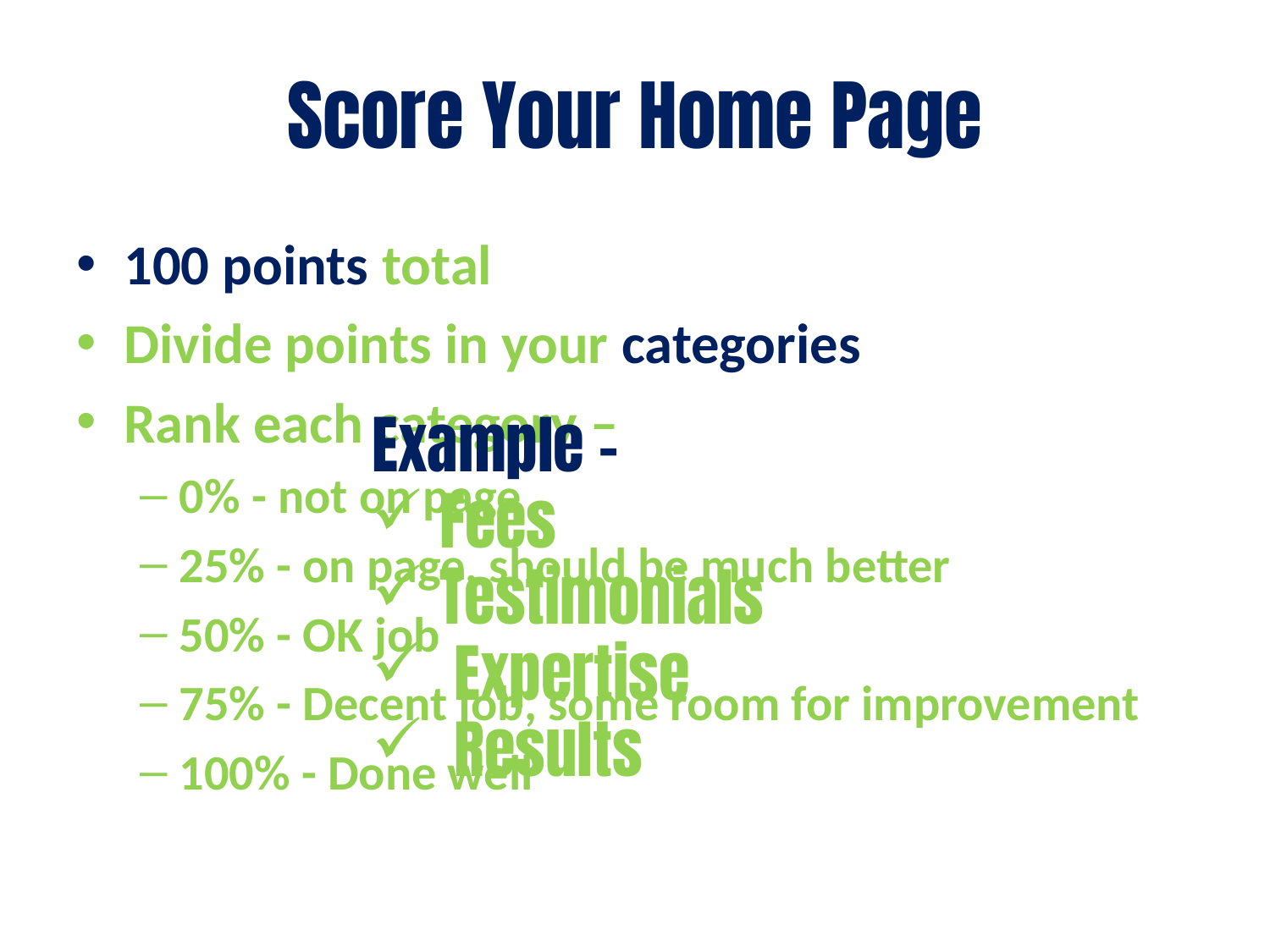

# Score Your Home Page
100 points total
Divide points in your categories
Rank each category –
0% - not on page
25% - on page, should be much better
50% - OK job
75% - Decent job, some room for improvement
100% - Done well
Example –
 Fees
 Testimonials
  Expertise
  Results